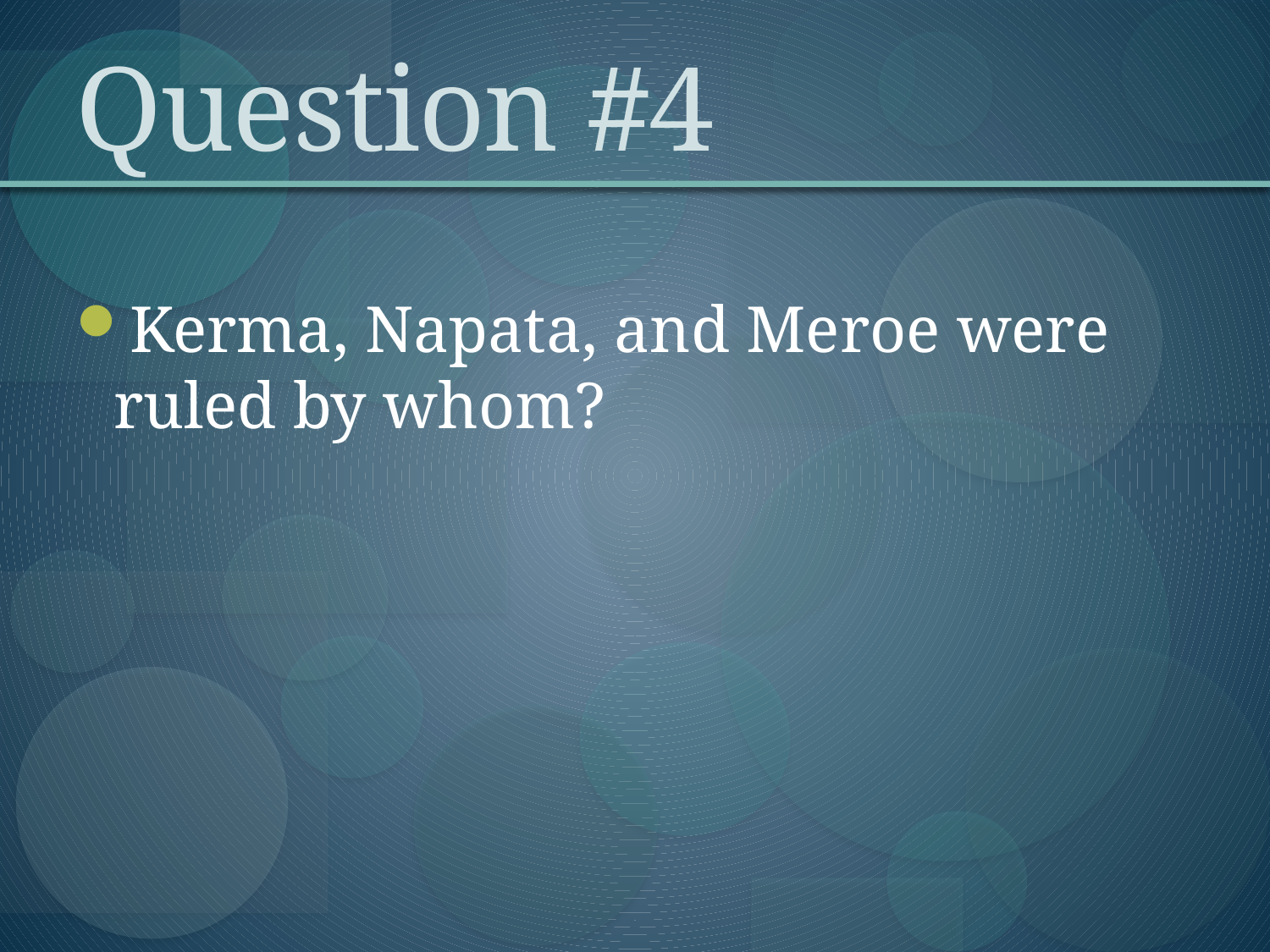

# Question #4

Kerma, Napata, and Meroe were ruled by whom?